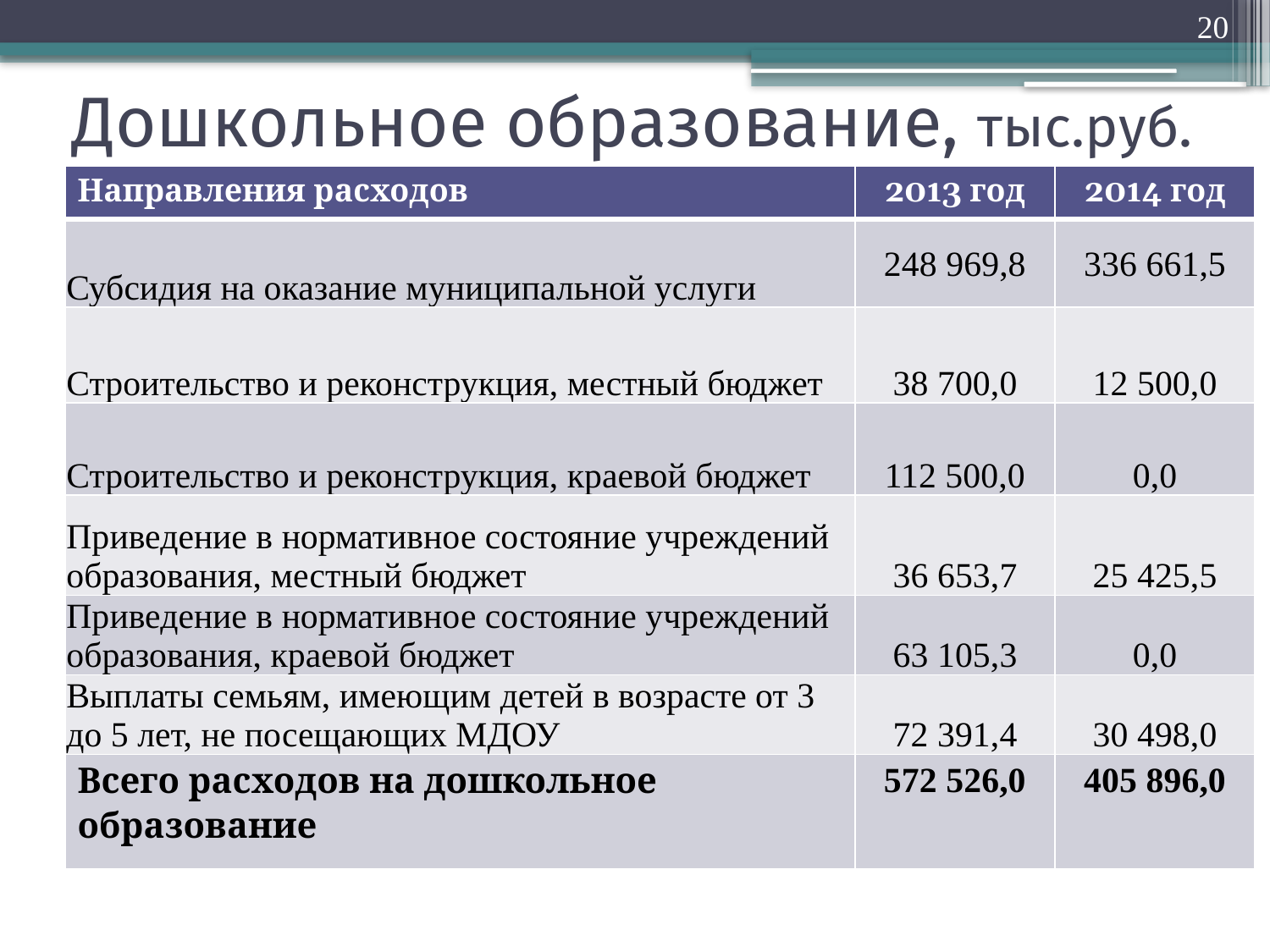

20
# Дошкольное образование, тыс.руб.
| Направления расходов | 2013 год | 2014 год |
| --- | --- | --- |
| Субсидия на оказание муниципальной услуги | 248 969,8 | 336 661,5 |
| Строительство и реконструкция, местный бюджет | 38 700,0 | 12 500,0 |
| Строительство и реконструкция, краевой бюджет | 112 500,0 | 0,0 |
| Приведение в нормативное состояние учреждений образования, местный бюджет | 36 653,7 | 25 425,5 |
| Приведение в нормативное состояние учреждений образования, краевой бюджет | 63 105,3 | 0,0 |
| Выплаты семьям, имеющим детей в возрасте от 3 до 5 лет, не посещающих МДОУ | 72 391,4 | 30 498,0 |
| Всего расходов на дошкольное образование | 572 526,0 | 405 896,0 |